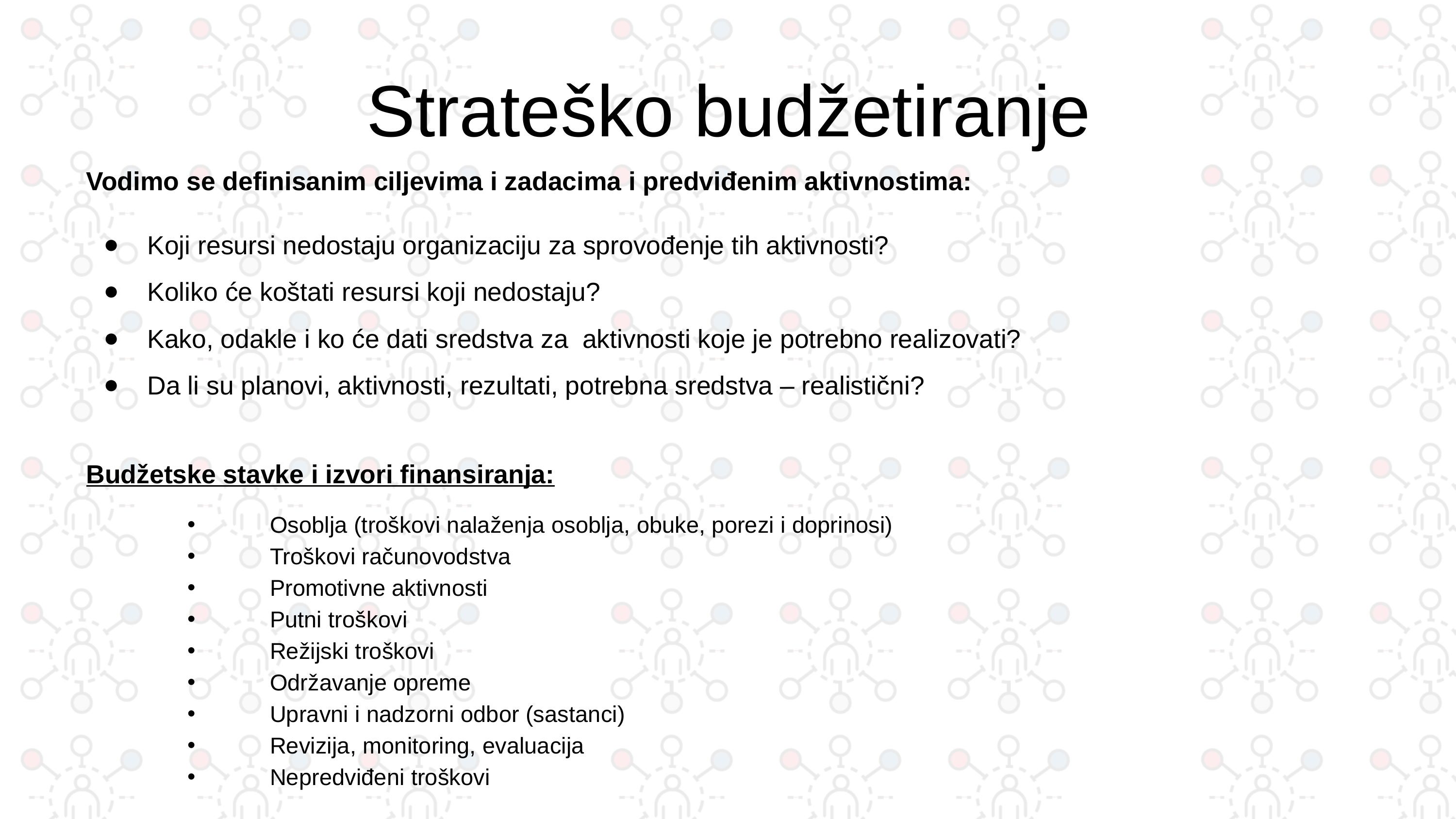

# Strateško budžetiranje
Vodimo se definisanim ciljevima i zadacima i predviđenim aktivnostima:
Koji resursi nedostaju organizaciju za sprovođenje tih aktivnosti?
Koliko će koštati resursi koji nedostaju?
Kako, odakle i ko će dati sredstva za  aktivnosti koje je potrebno realizovati?
Da li su planovi, aktivnosti, rezultati, potrebna sredstva – realistični?

Budžetske stavke i izvori finansiranja:
Osoblja (troškovi nalaženja osoblja, obuke, porezi i doprinosi)
Troškovi računovodstva
Promotivne aktivnosti
Putni troškovi
Režijski troškovi
Održavanje opreme
Upravni i nadzorni odbor (sastanci)
Revizija, monitoring, evaluacija
Nepredviđeni troškovi